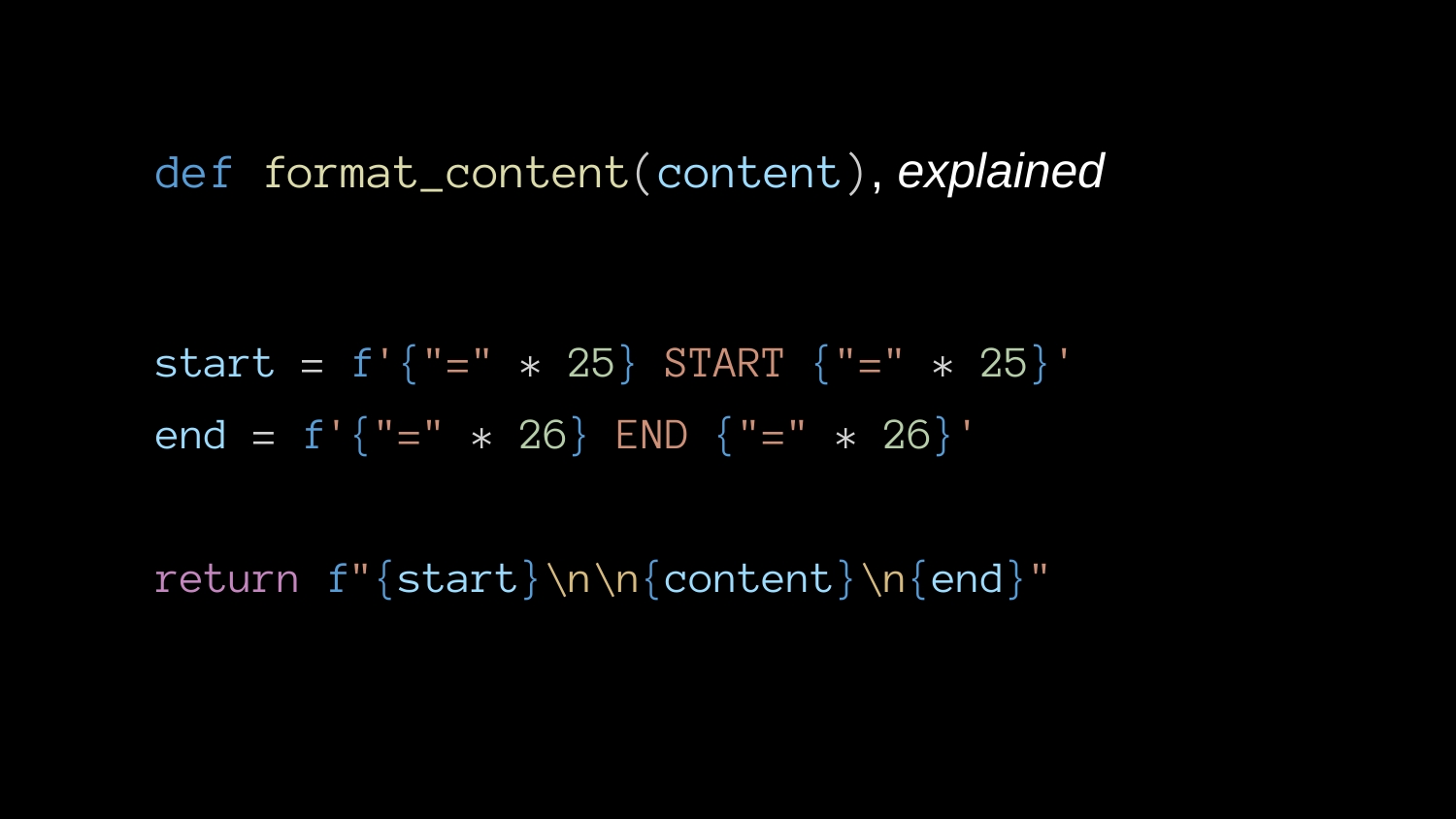

def format_content(content), explained
start = f'{"=" * 25} START {"=" * 25}'
end = f'{"=" * 26} END {"=" * 26}'

return f"{start}\n\n{content}\n{end}"